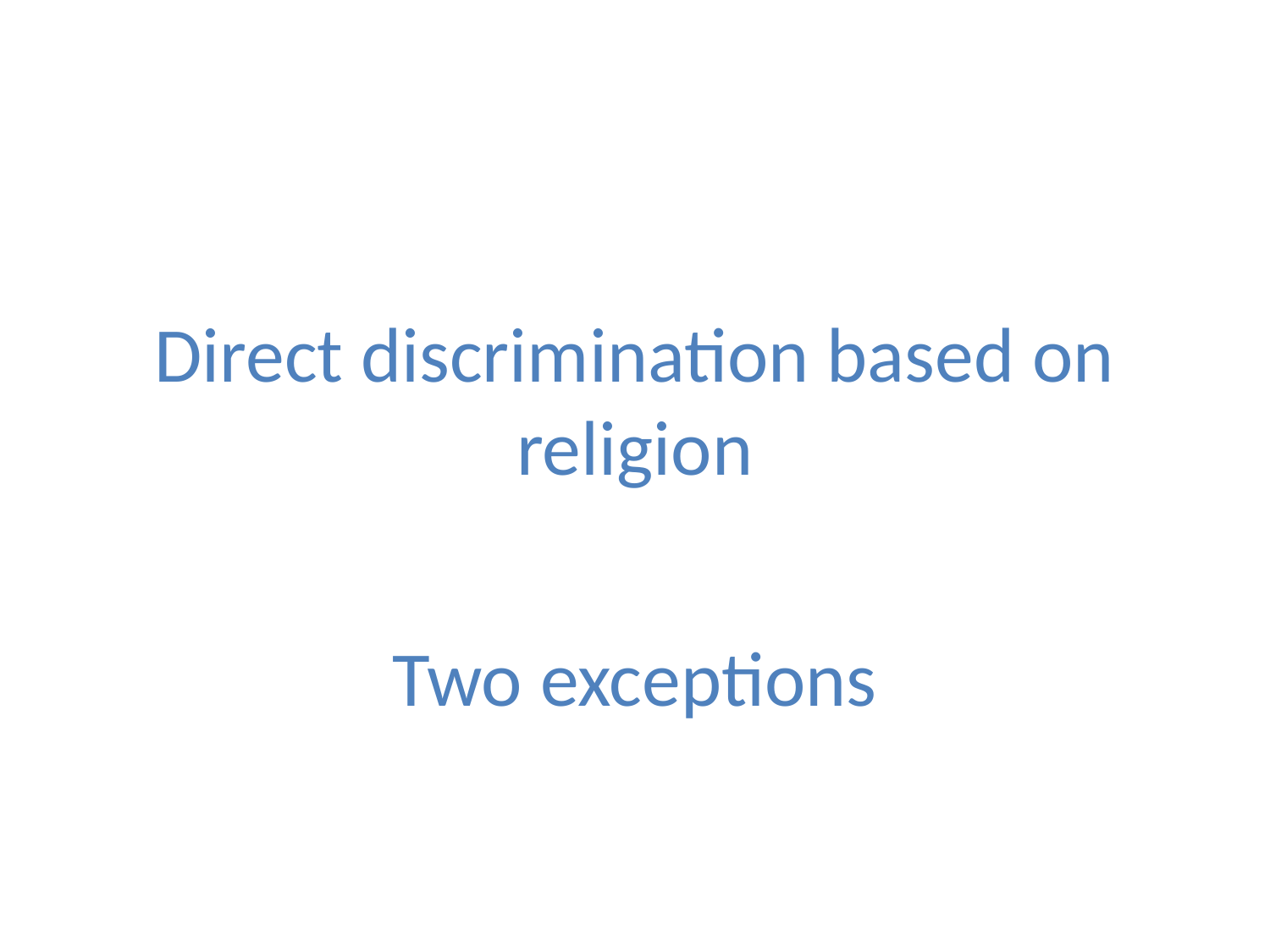

# Direct discrimination based on religion

Two exceptions